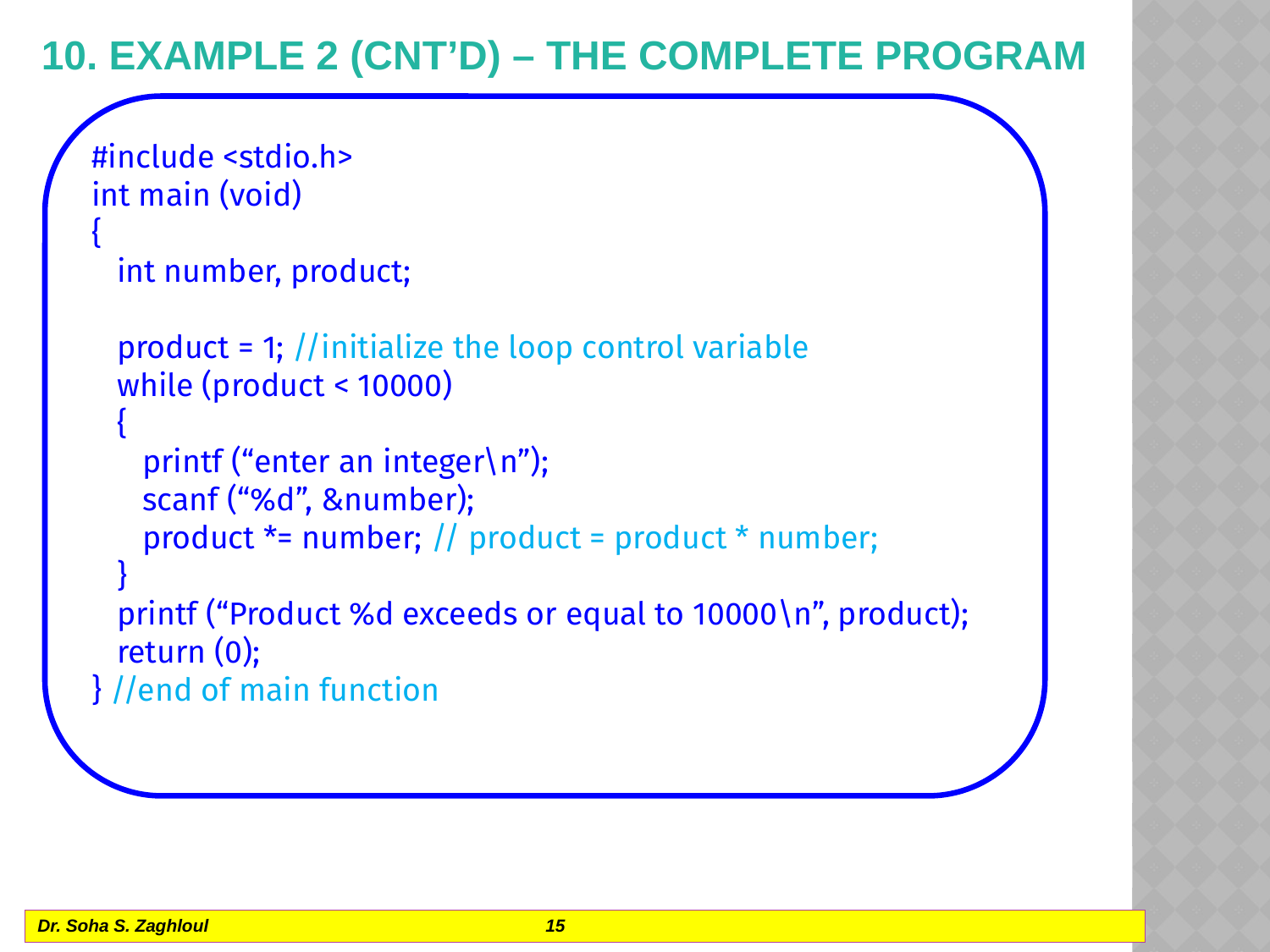

# 10. EXAMPLE 2 (cnt’d) – the complete program
#include <stdio.h>
int main (void)
{
   int number, product;

   product = 1; //initialize the loop control variable
   while (product < 10000)
   {
      printf (“enter an integer\n”);
      scanf (“%d”, &number);
      product *= number; // product = product * number;
   }
   printf (“Product %d exceeds or equal to 10000\n”, product);
   return (0);
} //end of main function
Dr. Soha S. Zaghloul			15